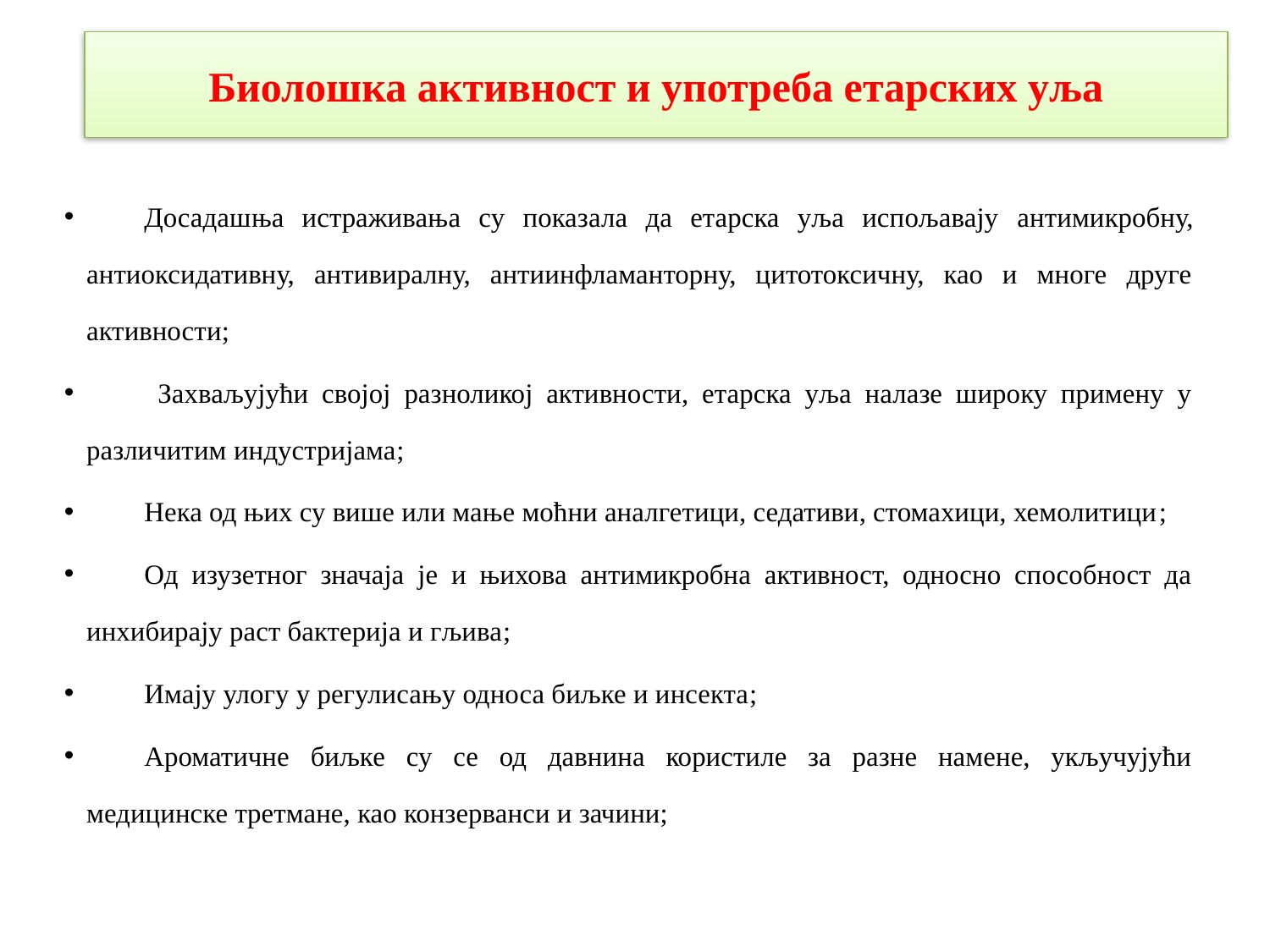

# Биолошка активност и употреба етарских уља
Досадашња истраживања су показала да етарска уља испољавају антимикробну, антиоксидативну, антивиралну, антиинфламанторну, цитотоксичну, као и многе друге активности;
 Захваљујући својој разноликој активности, етарска уља налазе широку примену у различитим индустријама;
Нека од њих су више или мање моћни аналгетици, седативи, стомахици, хемолитици;
Од изузетног значаја је и њихова антимикробна активност, односно способност да инхибирају раст бактерија и гљива;
Имају улогу у регулисању односа биљке и инсекта;
Ароматичне биљке су се од давнина користиле за разне намене, укључујући медицинске третмане, као конзерванси и зачини;